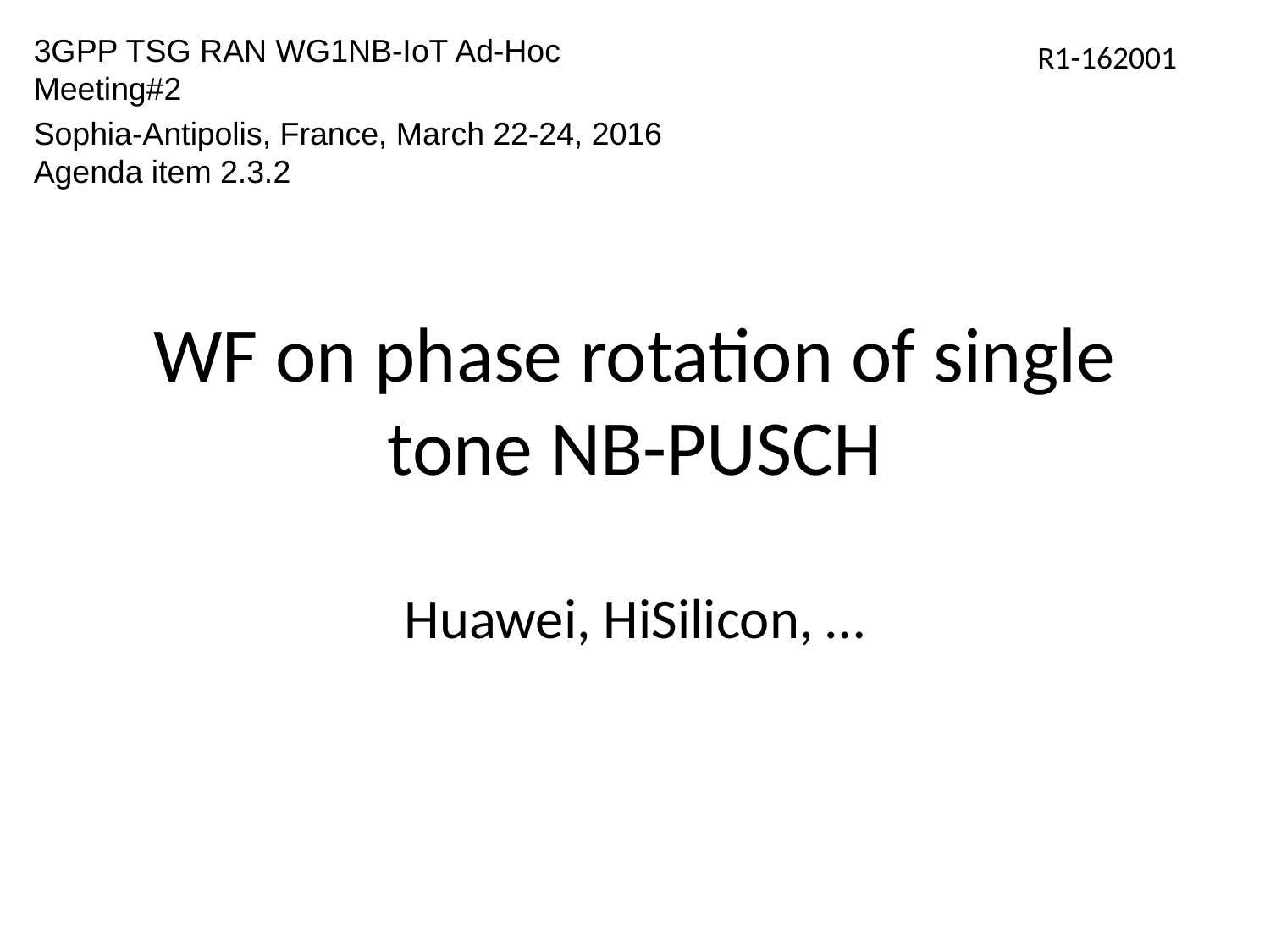

3GPP TSG RAN WG1NB-IoT Ad-Hoc Meeting#2
Sophia-Antipolis, France, March 22-24, 2016
Agenda item 2.3.2
R1-162001
# WF on phase rotation of single tone NB-PUSCH
Huawei, HiSilicon, …